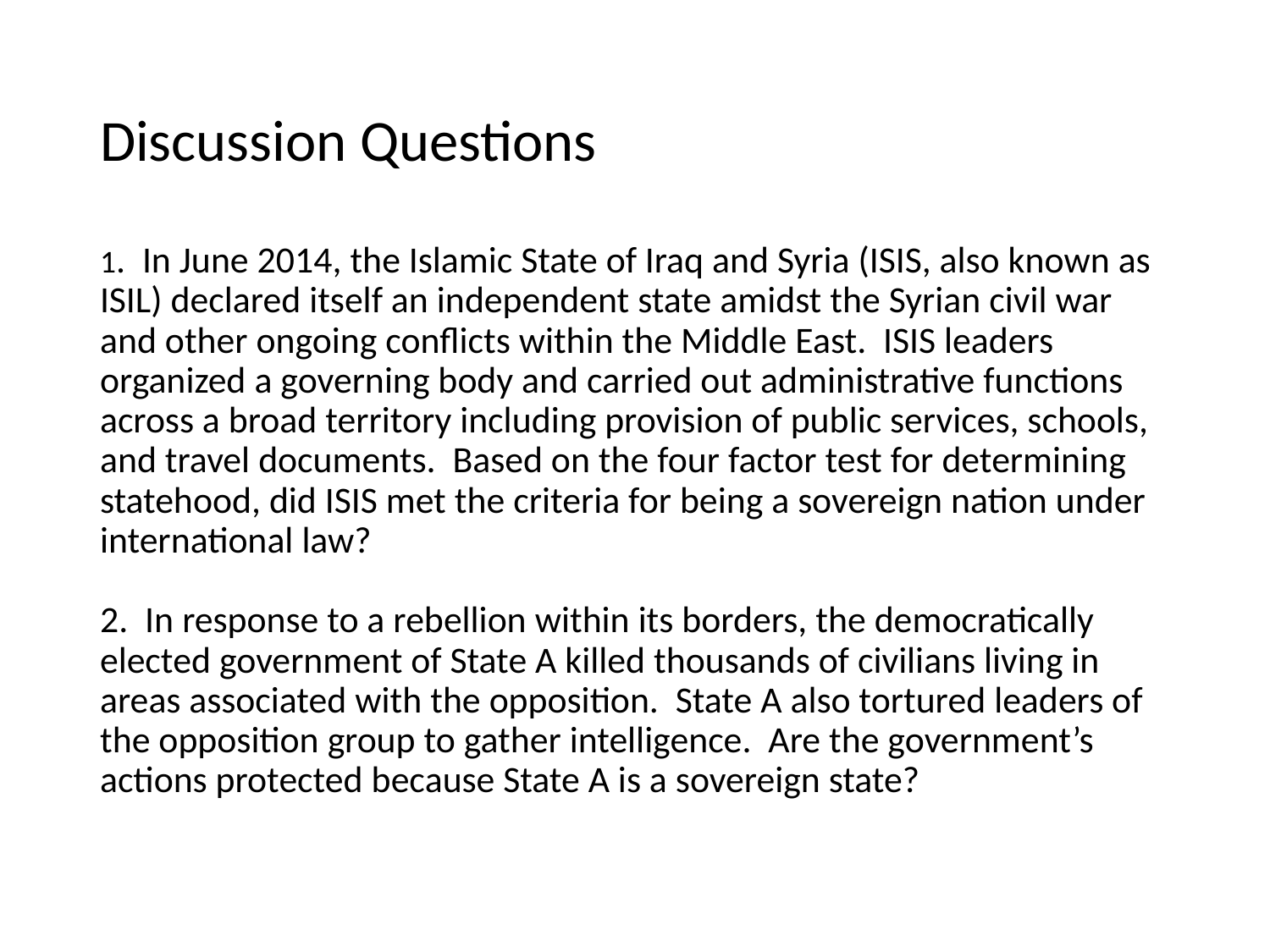

# Discussion Questions
1.  In June 2014, the Islamic State of Iraq and Syria (ISIS, also known as ISIL) declared itself an independent state amidst the Syrian civil war and other ongoing conflicts within the Middle East.  ISIS leaders organized a governing body and carried out administrative functions across a broad territory including provision of public services, schools, and travel documents.  Based on the four factor test for determining statehood, did ISIS met the criteria for being a sovereign nation under international law?

2.  In response to a rebellion within its borders, the democratically elected government of State A killed thousands of civilians living in areas associated with the opposition.  State A also tortured leaders of the opposition group to gather intelligence.  Are the government’s actions protected because State A is a sovereign state?